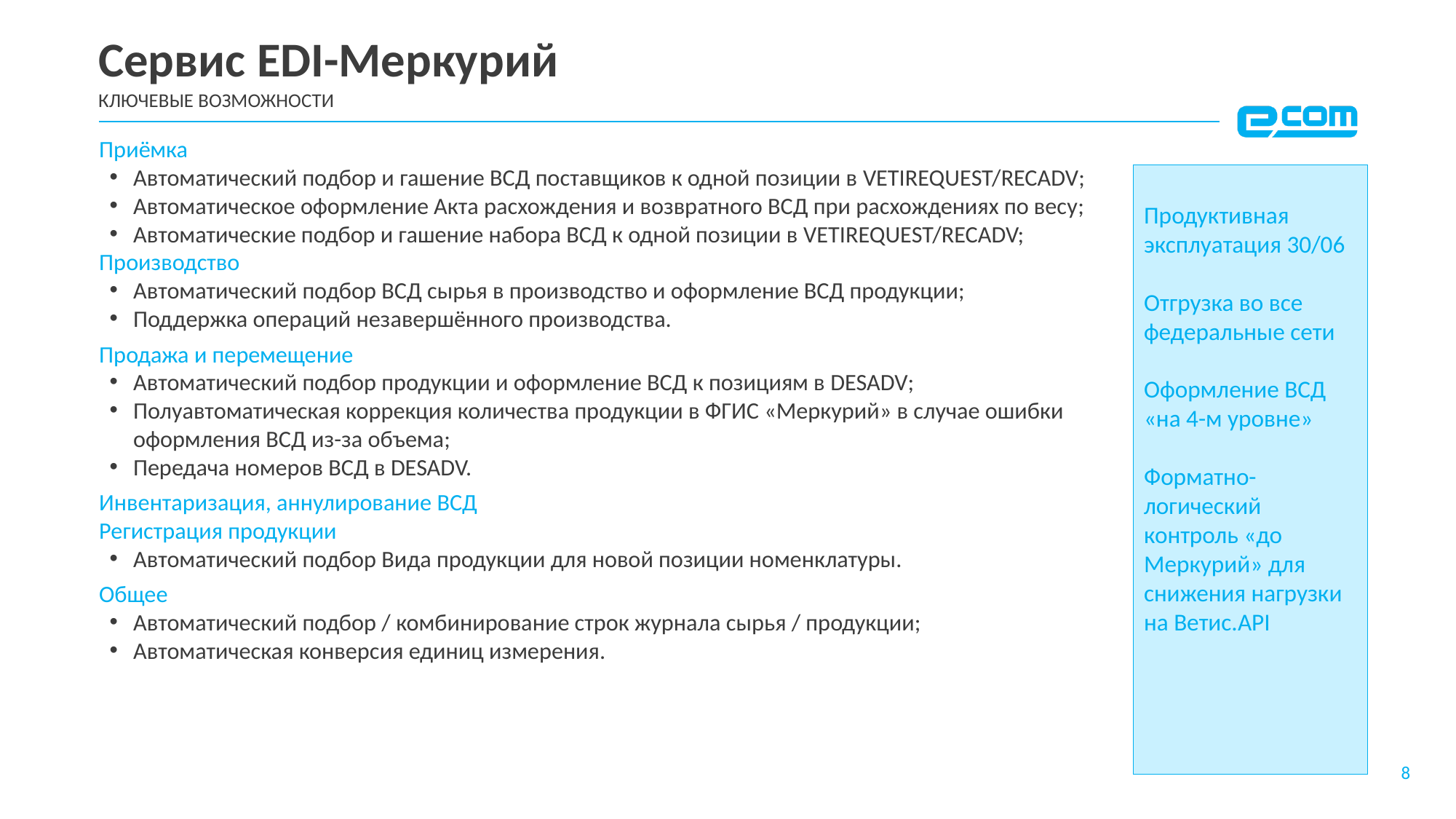

# Сервис EDI-Меркурий
КЛЮЧЕВЫЕ ВОЗМОЖНОСТИ
Приёмка
Автоматический подбор и гашение ВСД поставщиков к одной позиции в VETIREQUEST/RECADV;
Автоматическое оформление Акта расхождения и возвратного ВСД при расхождениях по весу;
Автоматические подбор и гашение набора ВСД к одной позиции в VETIREQUEST/RECADV;
Производство
Автоматический подбор ВСД сырья в производство и оформление ВСД продукции;
Поддержка операций незавершённого производства.

Продажа и перемещение
Автоматический подбор продукции и оформление ВСД к позициям в DESADV;
Полуавтоматическая коррекция количества продукции в ФГИС «Меркурий» в случае ошибки оформления ВСД из-за объема;
Передача номеров ВСД в DESADV.

Инвентаризация, аннулирование ВСД
Регистрация продукции
Автоматический подбор Вида продукции для новой позиции номенклатуры.

Общее
Автоматический подбор / комбинирование строк журнала сырья / продукции;
Автоматическая конверсия единиц измерения.

Продуктивная эксплуатация 30/06

Отгрузка во все федеральные сети

Оформление ВСД «на 4-м уровне»

Форматно-логический контроль «до Меркурий» для снижения нагрузки на Ветис.API
8